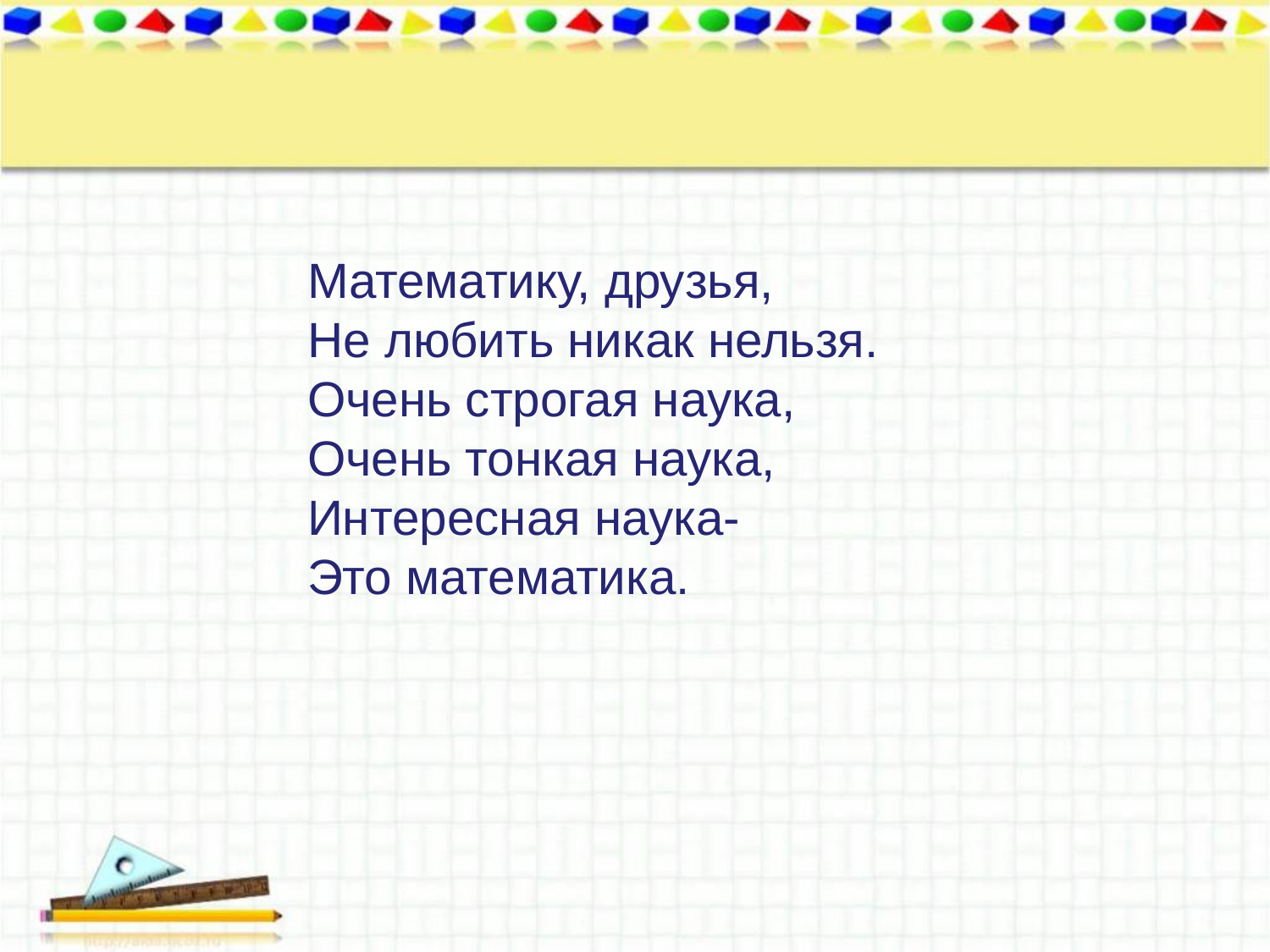

# Математику, друзья, Не любить никак нельзя. Очень строгая наука, Очень тонкая наука, Интересная наука- Это математика.